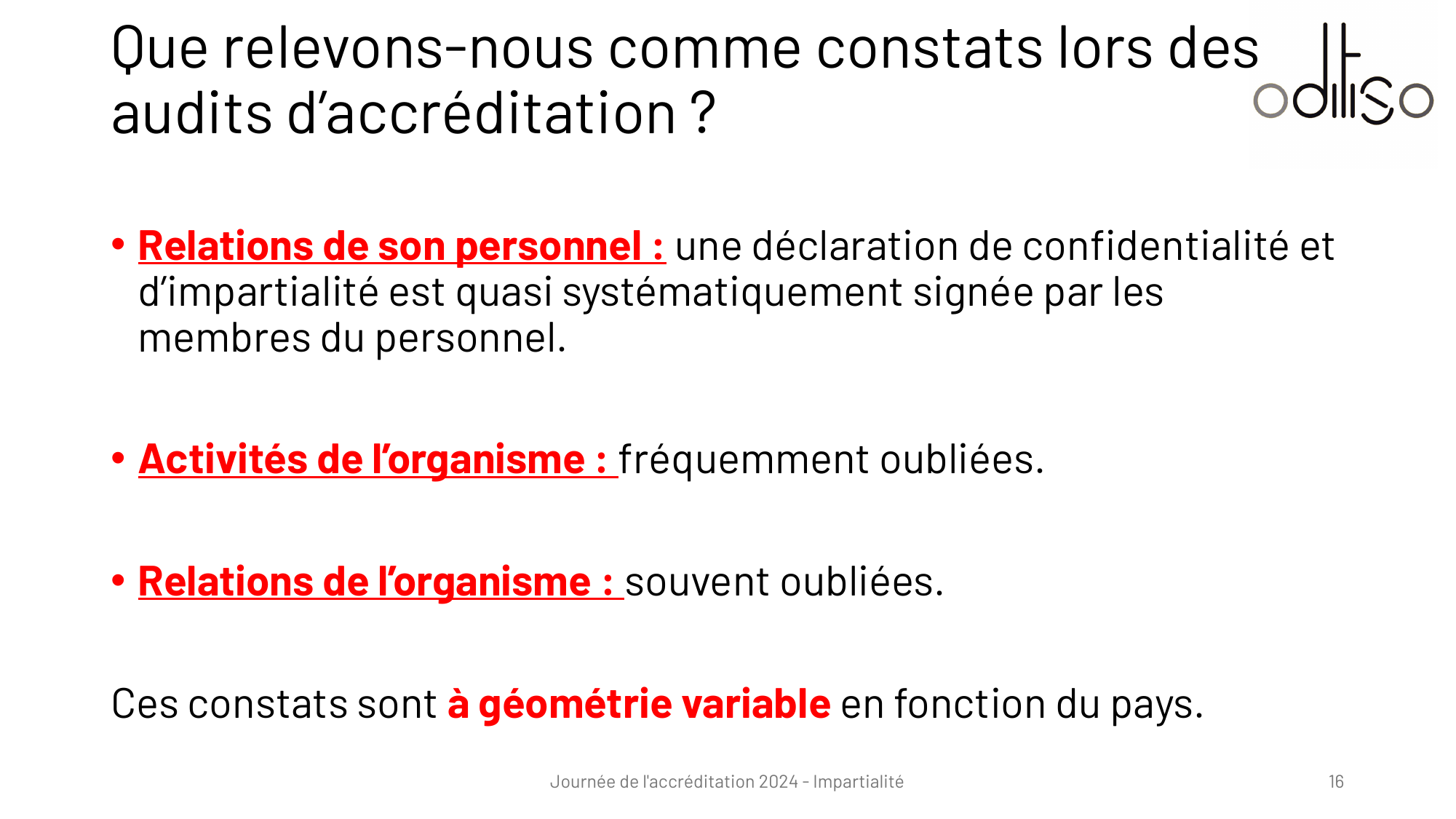

# Que relevons-nous comme constats lors des audits d’accréditation ?
Relations de son personnel : une déclaration de confidentialité et d’impartialité est quasi systématiquement signée par les membres du personnel.

Activités de l’organisme : fréquemment oubliées.

Relations de l’organisme : souvent oubliées.

Ces constats sont à géométrie variable en fonction du pays.
Journée de l'accréditation 2024 - Impartialité
16